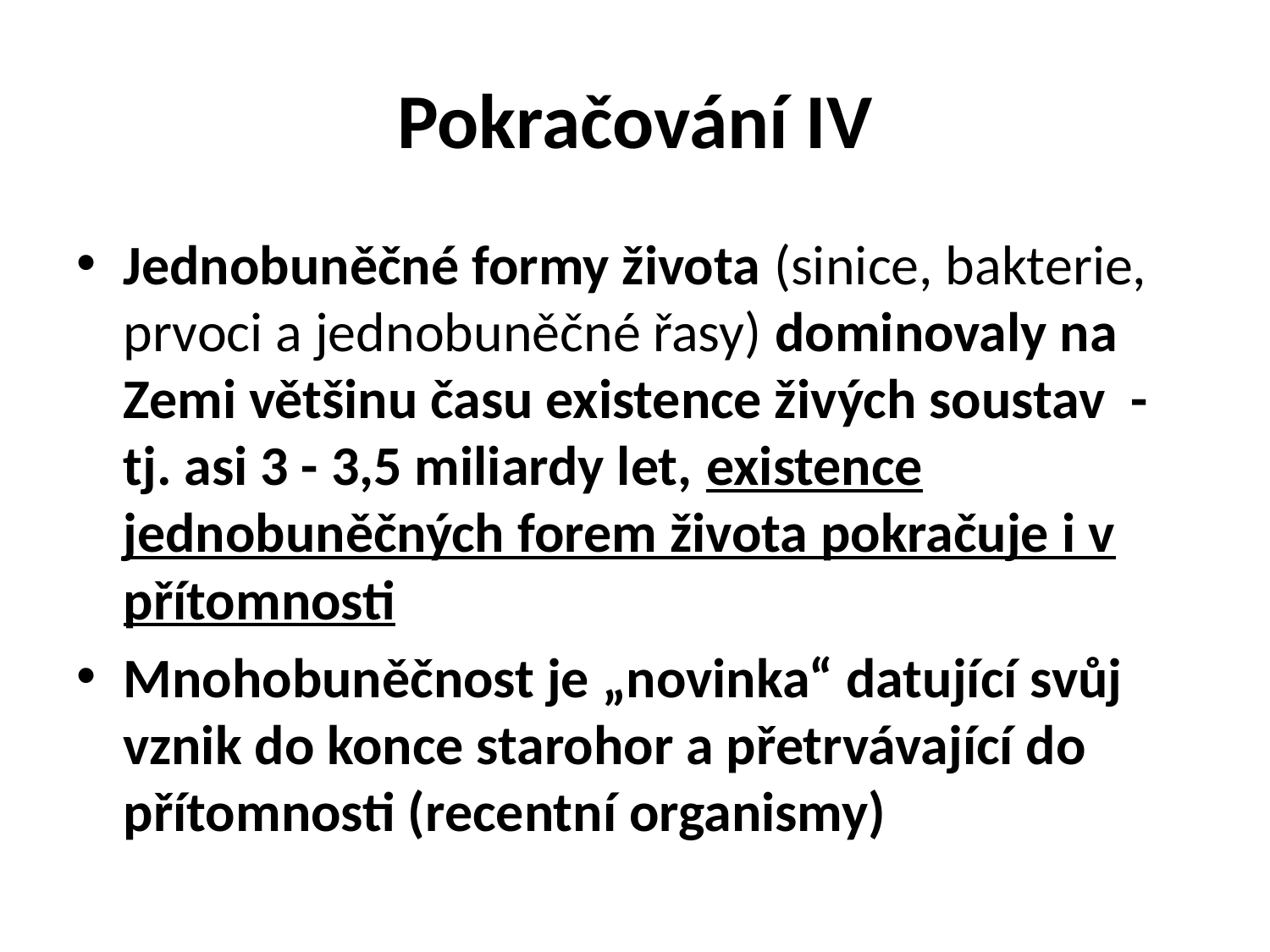

# Pokračování IV
Jednobuněčné formy života (sinice, bakterie, prvoci a jednobuněčné řasy) dominovaly na Zemi většinu času existence živých soustav  - tj. asi 3 - 3,5 miliardy let, existence jednobuněčných forem života pokračuje i v přítomnosti
Mnohobuněčnost je „novinka“ datující svůj vznik do konce starohor a přetrvávající do přítomnosti (recentní organismy)